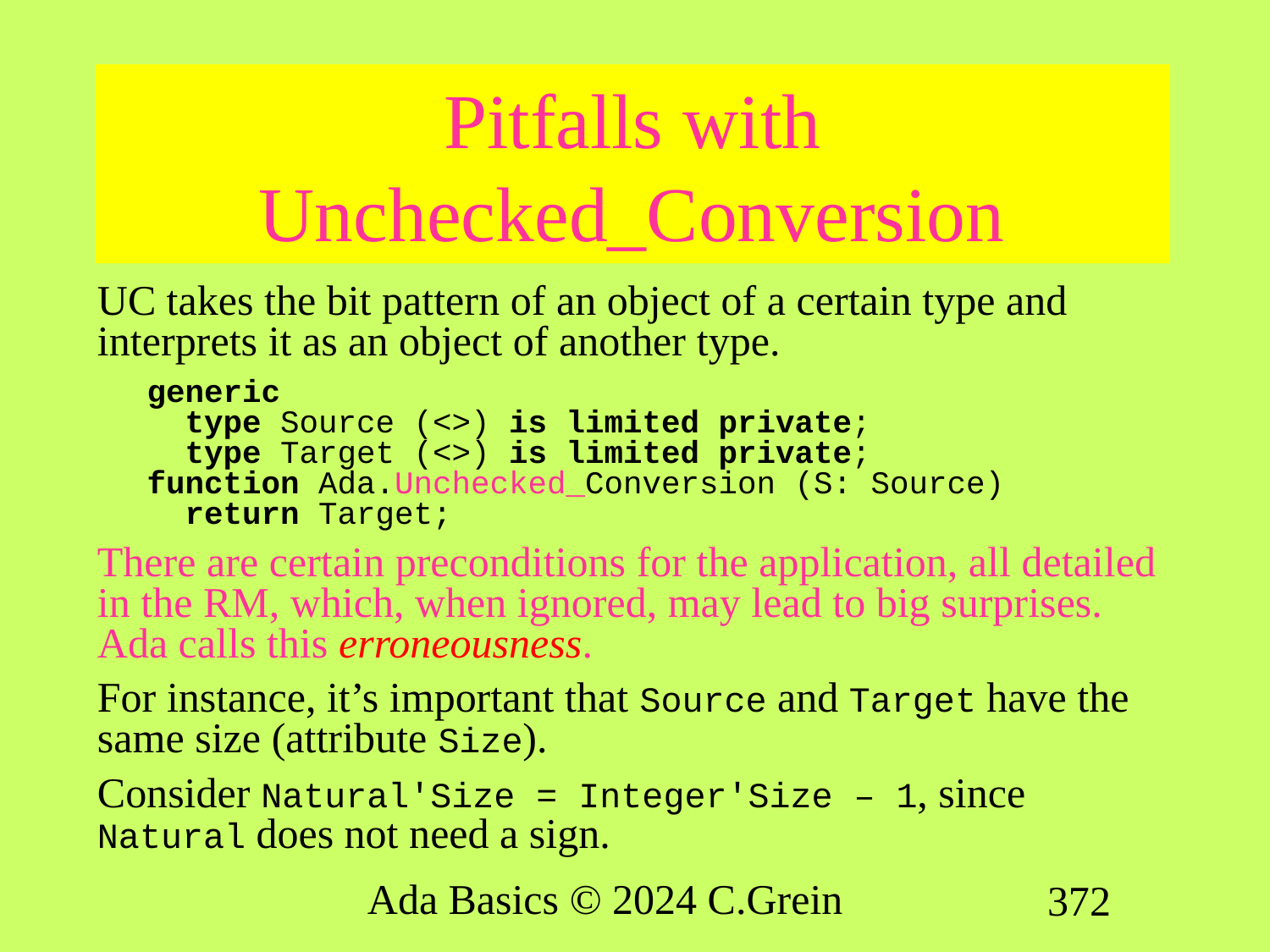

# Pitfalls with Unchecked_Conversion
UC takes the bit pattern of an object of a certain type and interprets it as an object of another type.
generic
  type Source (<>) is limited private;
  type Target (<>) is limited private;
function Ada.Unchecked_Conversion (S: Source)
  return Target;
There are certain preconditions for the application, all detailed in the RM, which, when ignored, may lead to big surprises. Ada calls this erroneousness.
For instance, it’s important that Source and Target have the same size (attribute Size).
Consider Natural'Size = Integer'Size – 1, since Natural does not need a sign.
Ada Basics © 2024 C.Grein
372